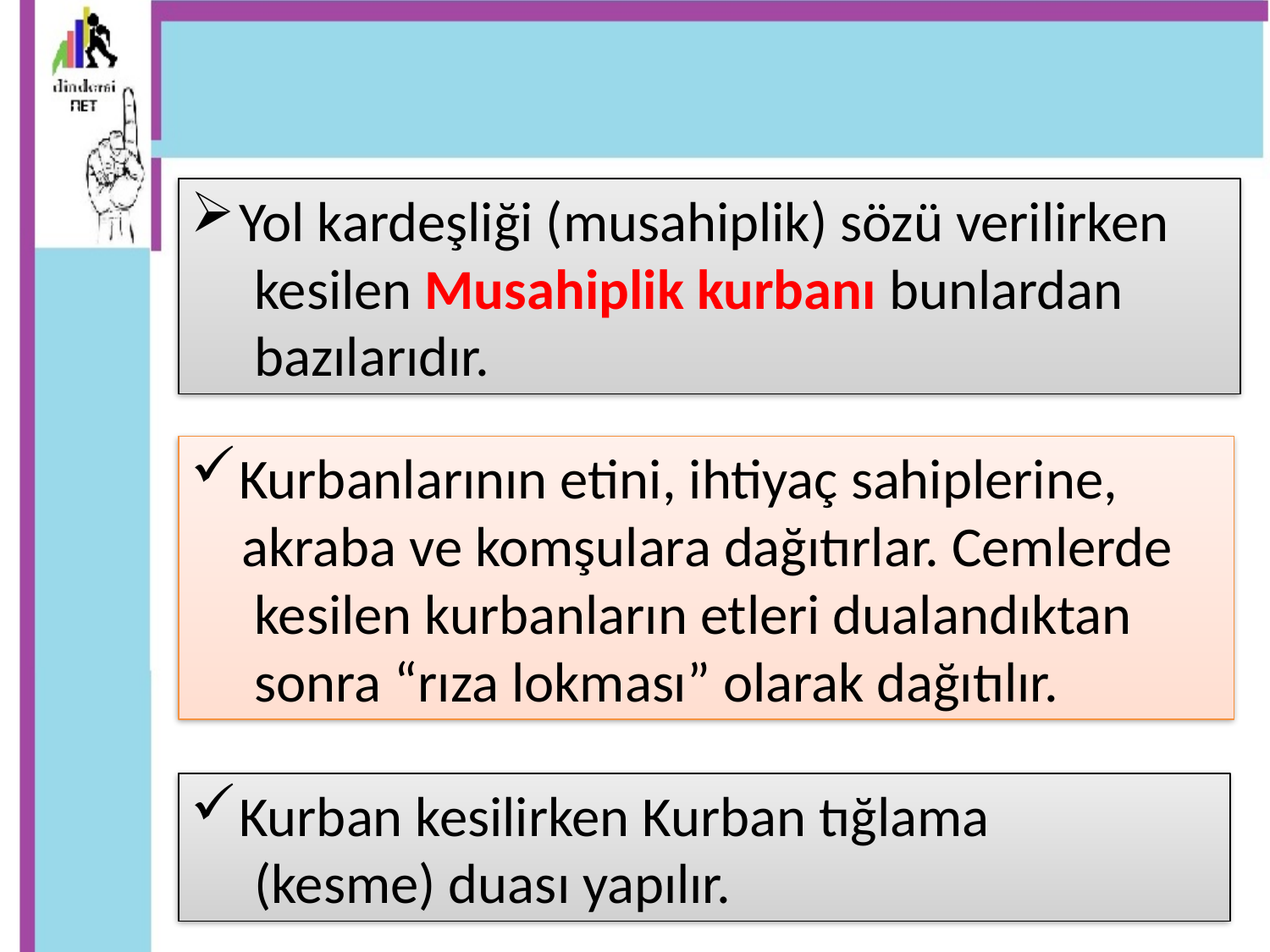

Yol kardeşliği (musahiplik) sözü verilirken
     kesilen Musahiplik kurbanı bunlardan
     bazılarıdır.
Kurbanlarının etini, ihtiyaç sahiplerine,
    akraba ve komşulara dağıtırlar. Cemlerde
     kesilen kurbanların etleri dualandıktan
     sonra “rıza lokması” olarak dağıtılır.
Kurban kesilirken Kurban tığlama
     (kesme) duası yapılır.